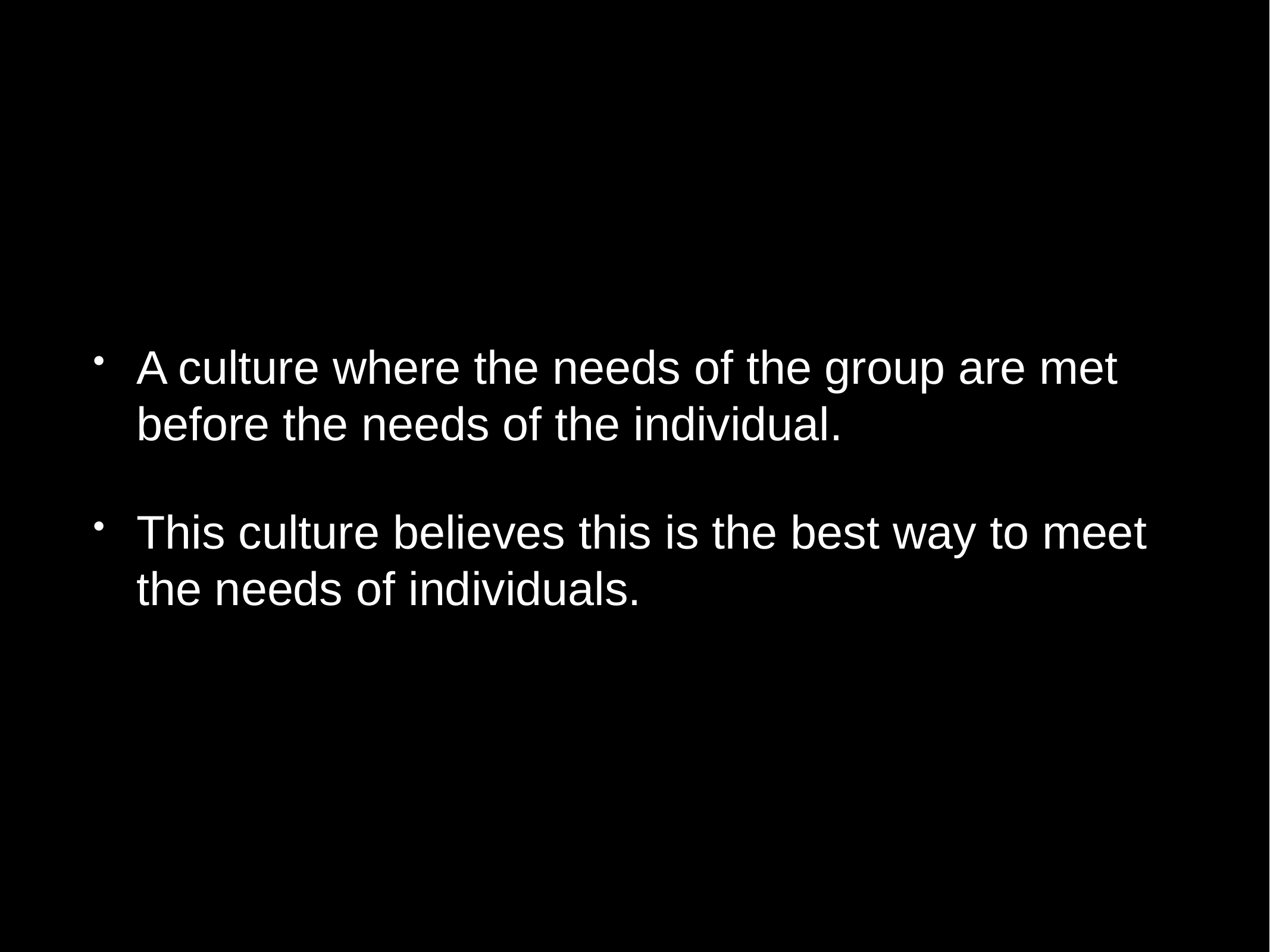

A culture where the needs of the group are met before the needs of the individual.
This culture believes this is the best way to meet the needs of individuals.